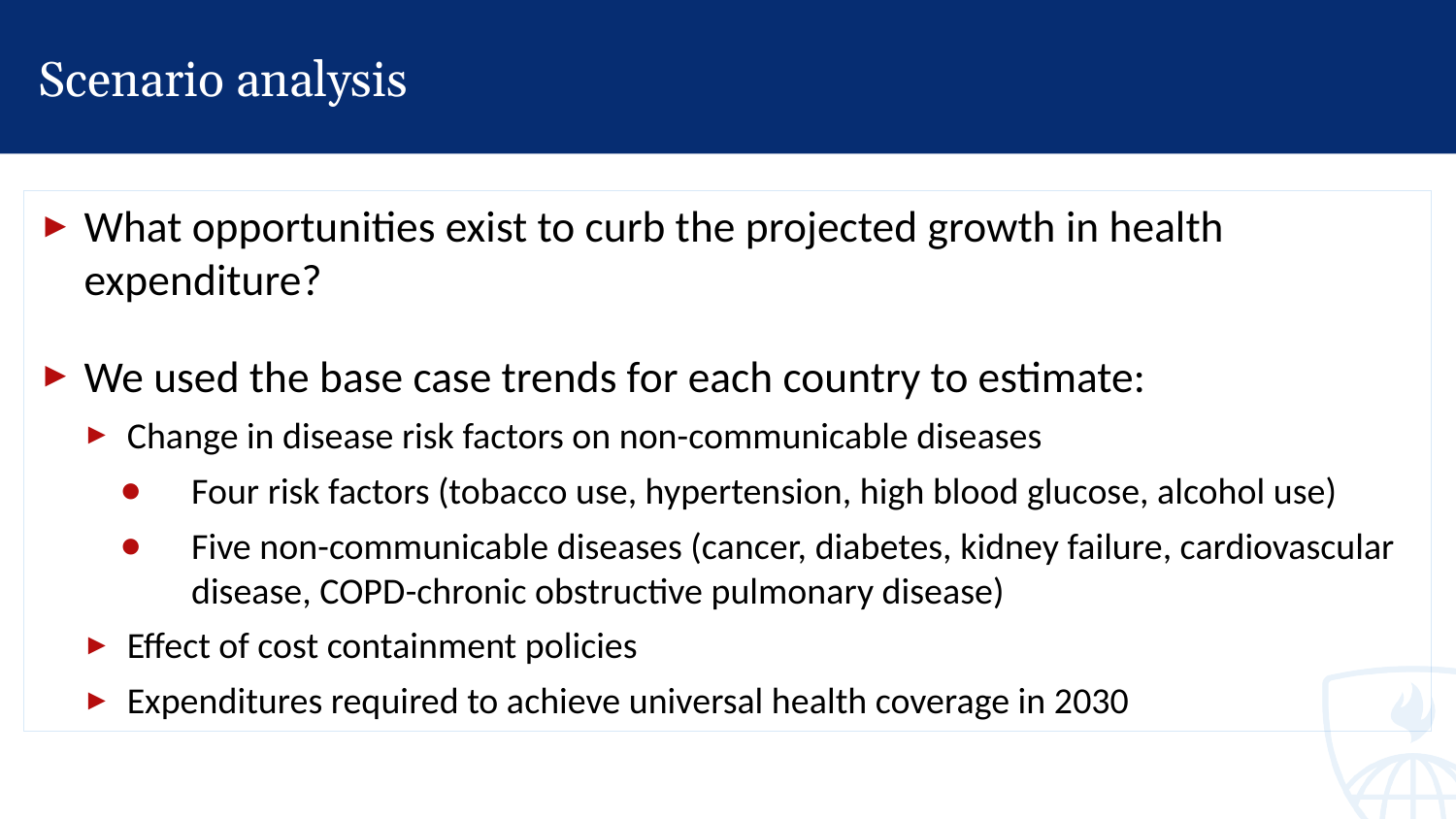

# Scenario analysis
What opportunities exist to curb the projected growth in health expenditure?
We used the base case trends for each country to estimate:
Change in disease risk factors on non-communicable diseases
Four risk factors (tobacco use, hypertension, high blood glucose, alcohol use)
Five non-communicable diseases (cancer, diabetes, kidney failure, cardiovascular disease, COPD-chronic obstructive pulmonary disease)
Effect of cost containment policies
Expenditures required to achieve universal health coverage in 2030